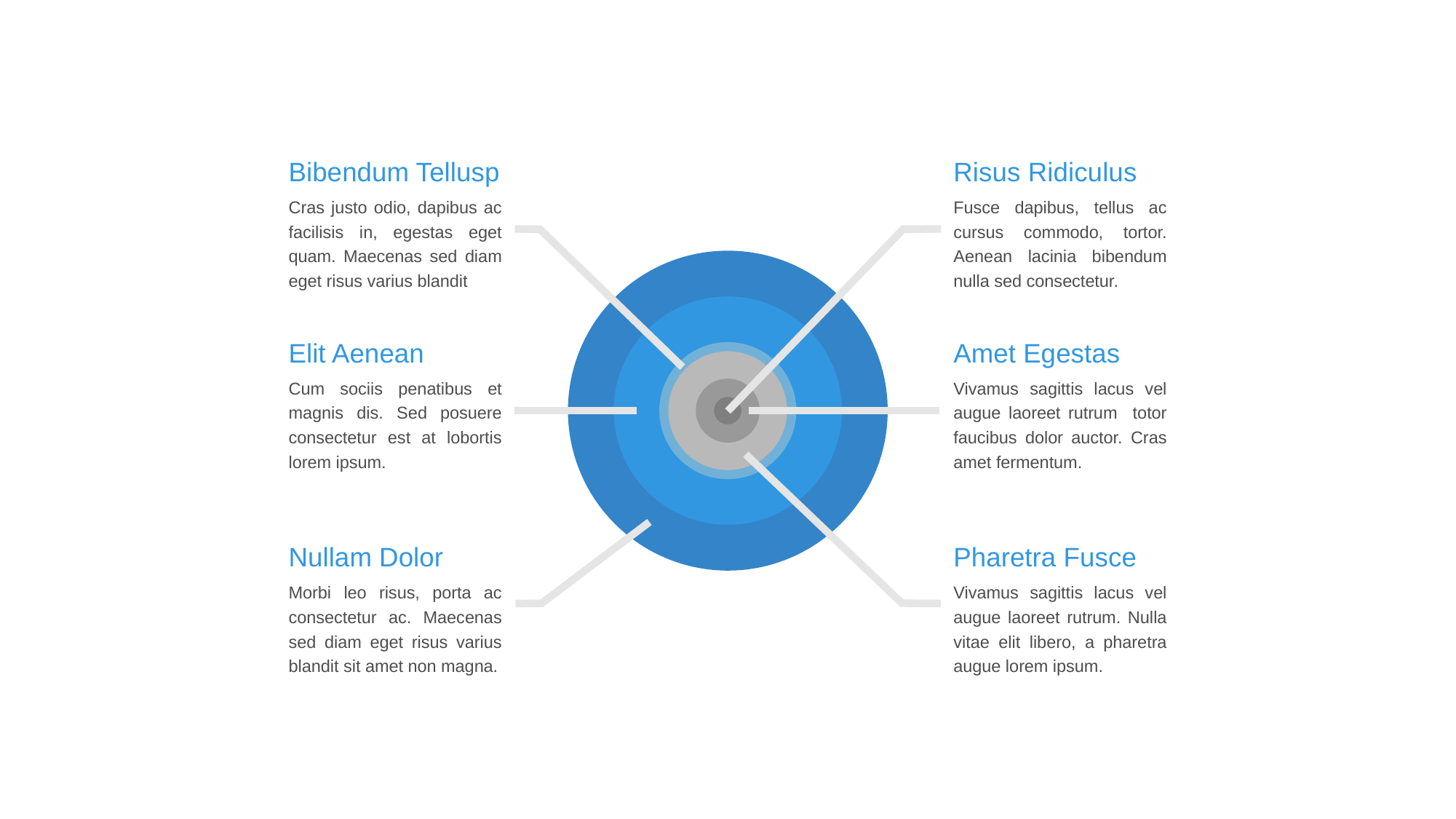

Bibendum Tellusp
Cras justo odio, dapibus ac facilisis in, egestas eget quam. Maecenas sed diam eget risus varius blandit
Risus Ridiculus
Fusce dapibus, tellus ac cursus commodo, tortor. Aenean lacinia bibendum nulla sed consectetur.
Elit Aenean
Cum sociis penatibus et magnis dis. Sed posuere consectetur est at lobortis lorem ipsum.
Amet Egestas
Vivamus sagittis lacus vel augue laoreet rutrum  totor faucibus dolor auctor. Cras amet fermentum.
Nullam Dolor
Morbi leo risus, porta ac consectetur ac. Maecenas sed diam eget risus varius blandit sit amet non magna.
Pharetra Fusce
Vivamus sagittis lacus vel augue laoreet rutrum. Nulla vitae elit libero, a pharetra augue lorem ipsum.